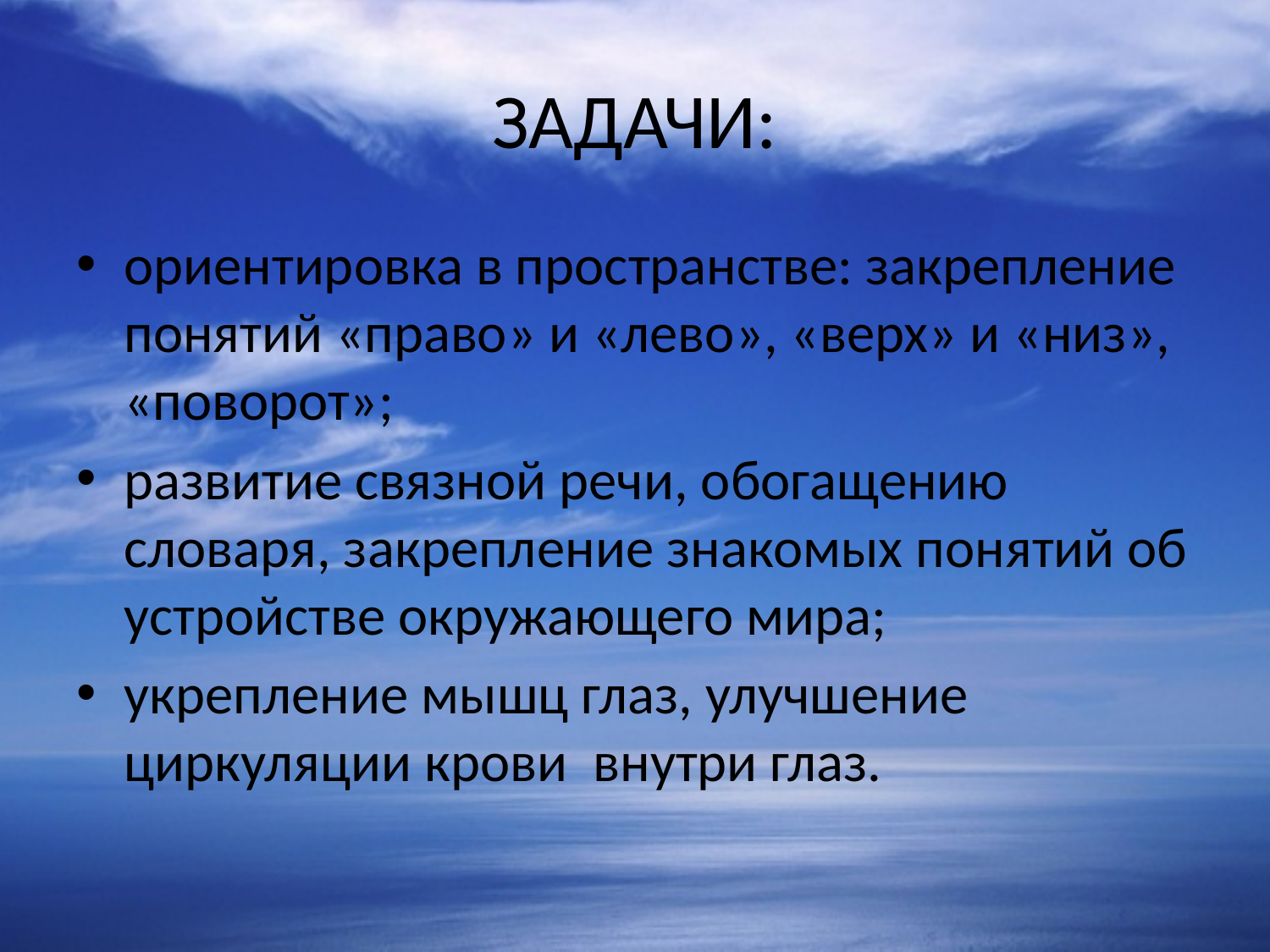

# ЗАДАЧИ:
ориентировка в пространстве: закрепление понятий «право» и «лево», «верх» и «низ», «поворот»;
развитие связной речи, обогащению словаря, закрепление знакомых понятий об устройстве окружающего мира;
укрепление мышц глаз, улучшение циркуляции крови  внутри глаз.